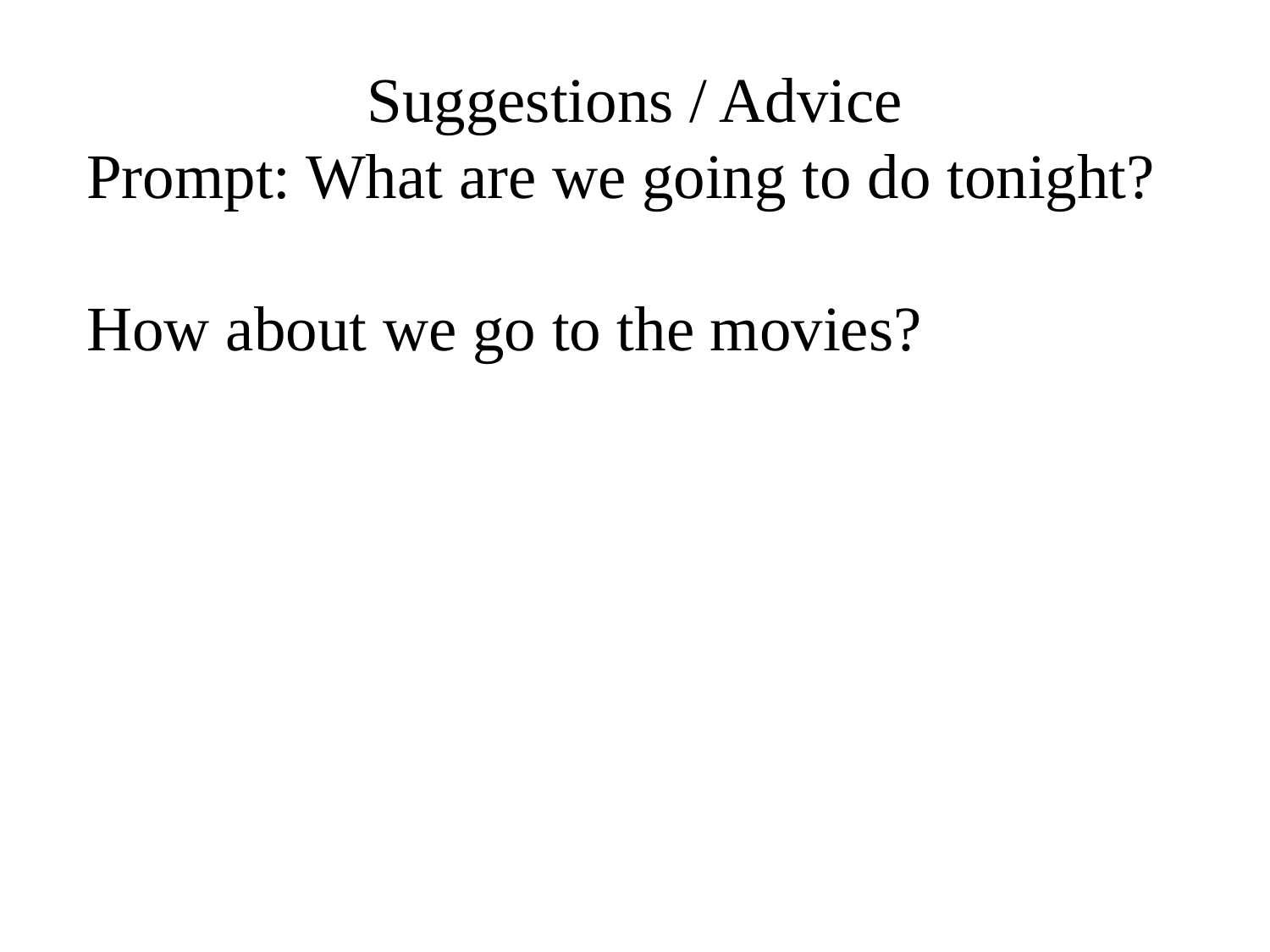

Suggestions / Advice
Prompt: What are we going to do tonight?

How about we go to the movies?